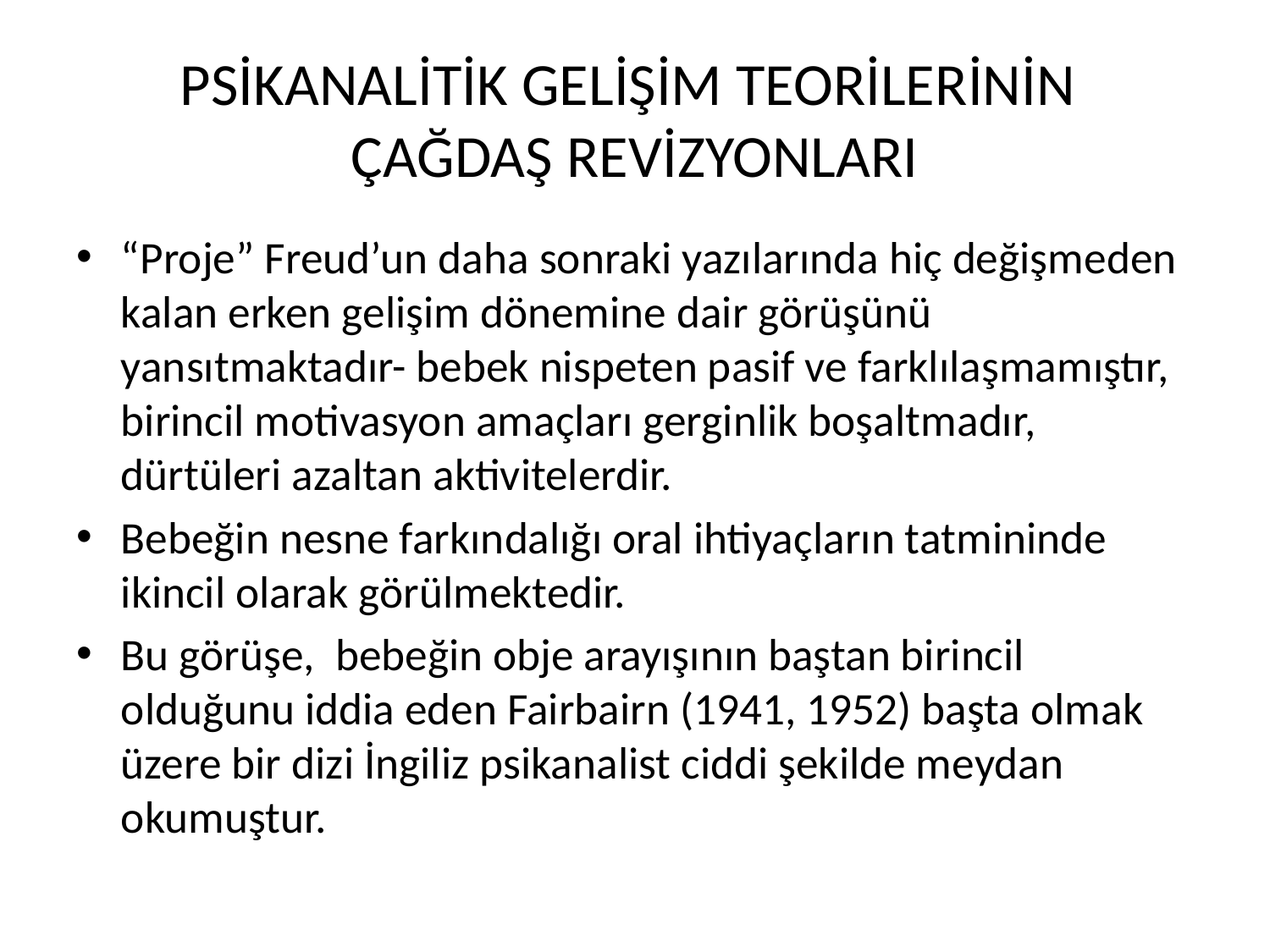

# PSİKANALİTİK GELİŞİM TEORİLERİNİN ÇAĞDAŞ REVİZYONLARI
“Proje” Freud’un daha sonraki yazılarında hiç değişmeden kalan erken gelişim dönemine dair görüşünü yansıtmaktadır- bebek nispeten pasif ve farklılaşmamıştır, birincil motivasyon amaçları gerginlik boşaltmadır, dürtüleri azaltan aktivitelerdir.
Bebeğin nesne farkındalığı oral ihtiyaçların tatmininde ikincil olarak görülmektedir.
Bu görüşe,  bebeğin obje arayışının baştan birincil olduğunu iddia eden Fairbairn (1941, 1952) başta olmak üzere bir dizi İngiliz psikanalist ciddi şekilde meydan okumuştur.